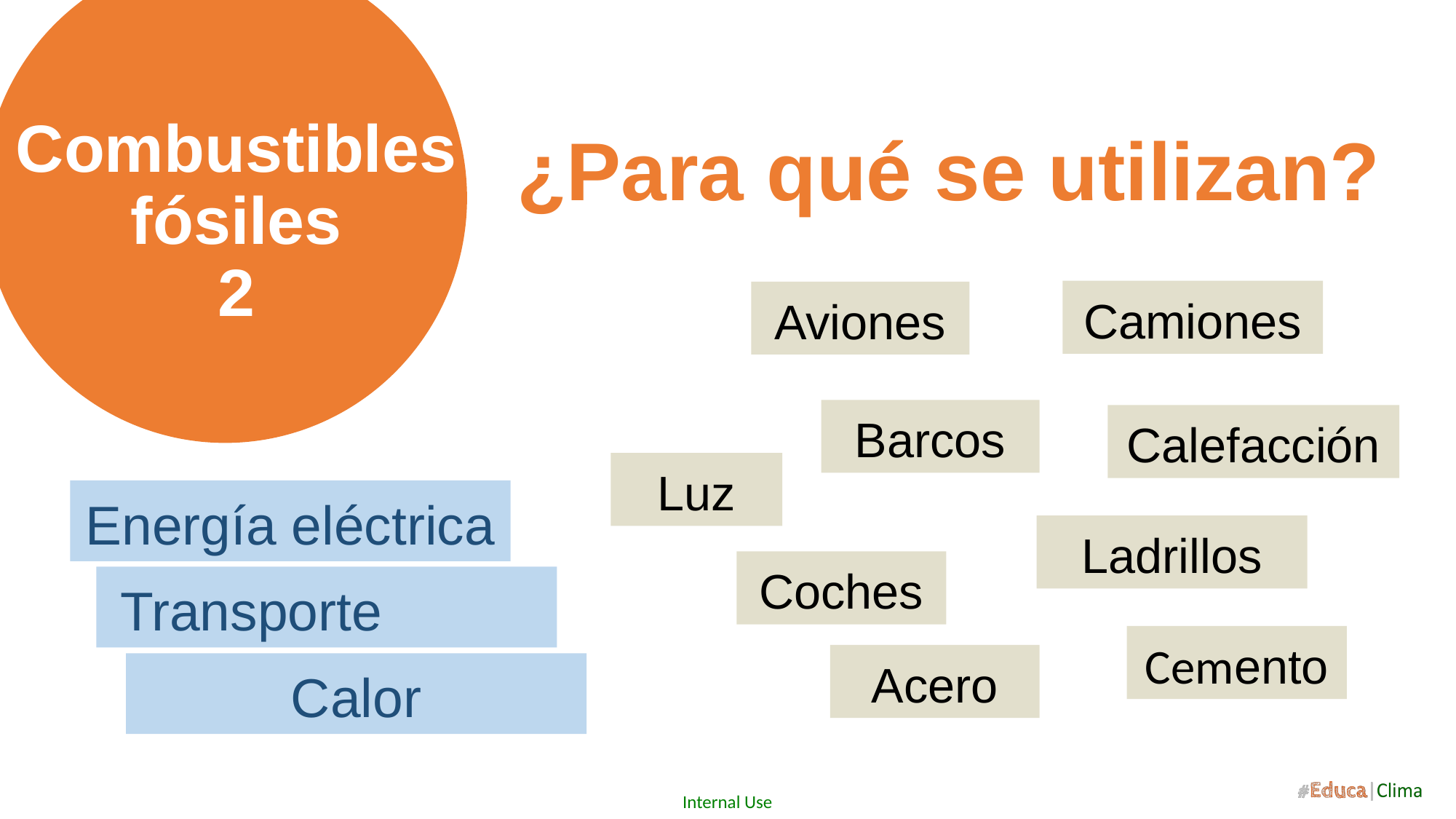

Combustibles fósiles
2
¿Para qué se utilizan?
Camiones
Aviones
Barcos
Calefacción
Luz
Energía eléctrica
Ladrillos
Coches
Transporte
Cemento
Acero
Calor